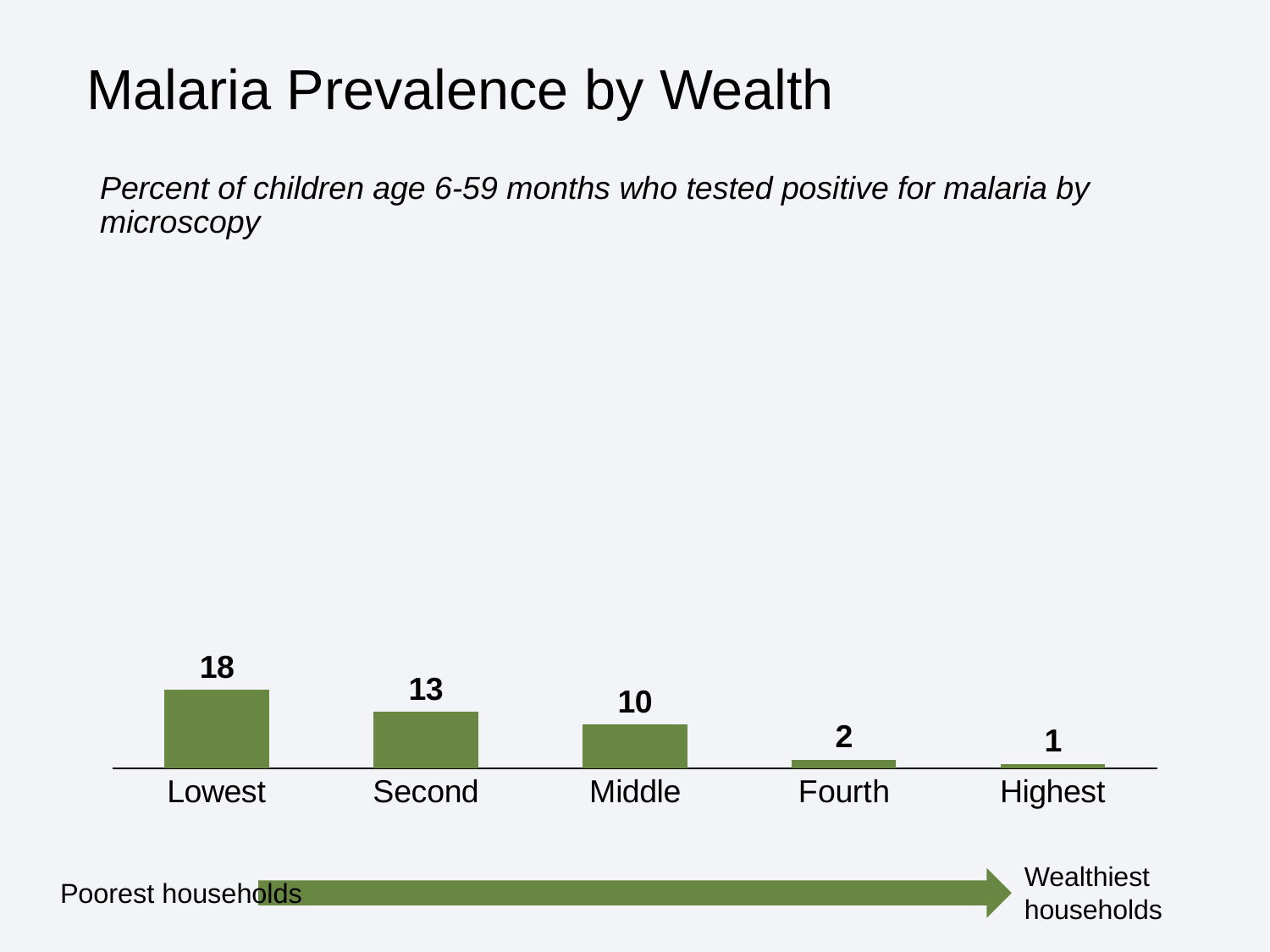

Malaria Prevalence by Wealth
Percent of children age 6-59 months who tested positive for malaria by microscopy

### Chart

| Category | Lowest |
|---|---|
| Lowest | 18.0 |
| Second | 13.0 |
| Middle | 10.0 |
| Fourth | 2.0 |
| Highest | 1.0 |
Poorest households
Wealthiest households